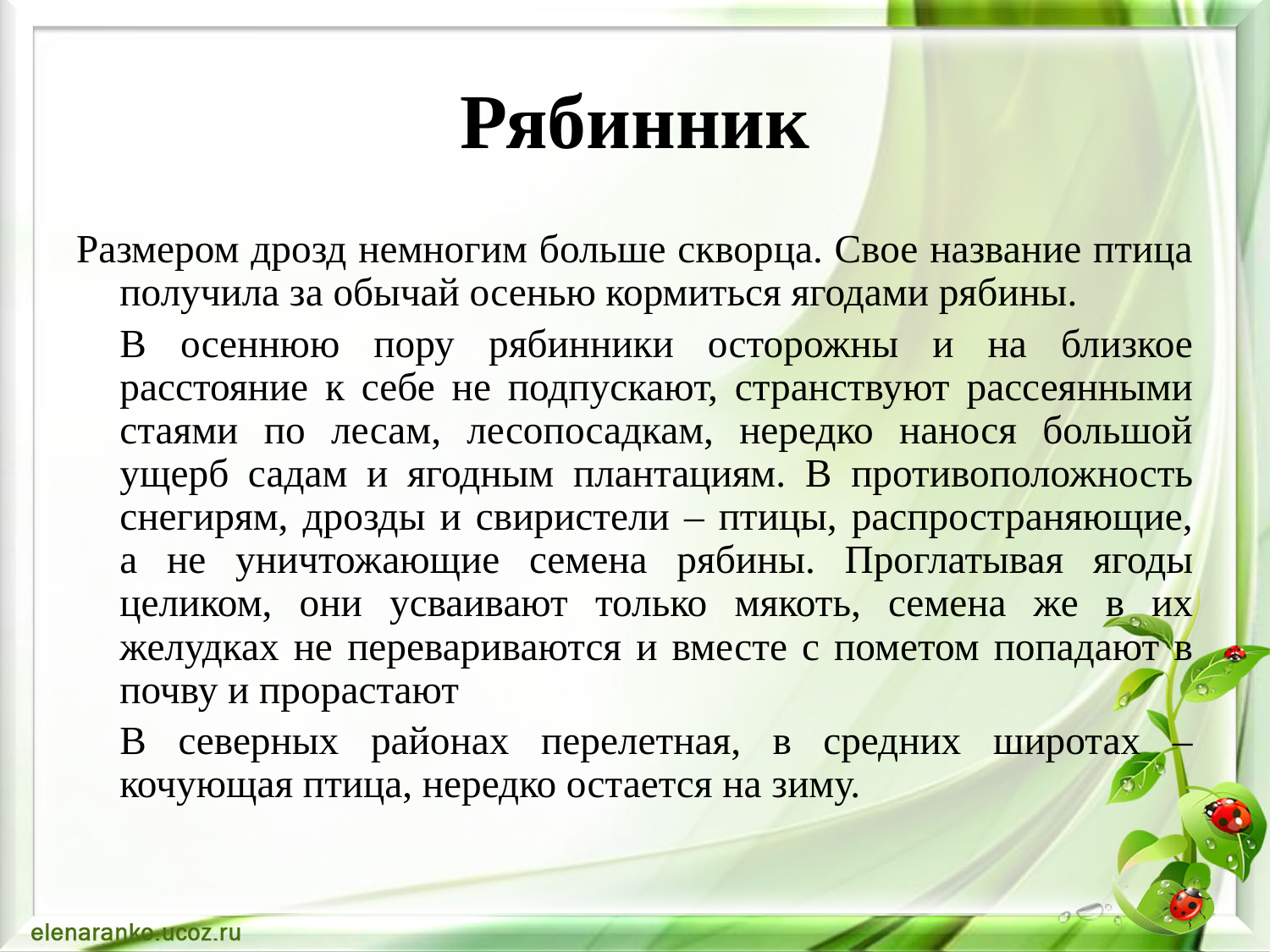

# Рябинник
Размером дрозд немногим больше скворца. Свое название птица получила за обычай осенью кормиться ягодами рябины.
		В осеннюю пору рябинники осторожны и на близкое расстояние к себе не подпускают, странствуют рассеянными стаями по лесам, лесопосадкам, нередко нанося большой ущерб садам и ягодным плантациям. В противоположность снегирям, дрозды и свиристели – птицы, распространяющие, а не уничтожающие семена рябины. Проглатывая ягоды целиком, они усваивают только мякоть, семена же в их желудках не перевариваются и вместе с пометом попадают в почву и прорастают
		В северных районах перелетная, в средних широтах – кочующая птица, нередко остается на зиму.